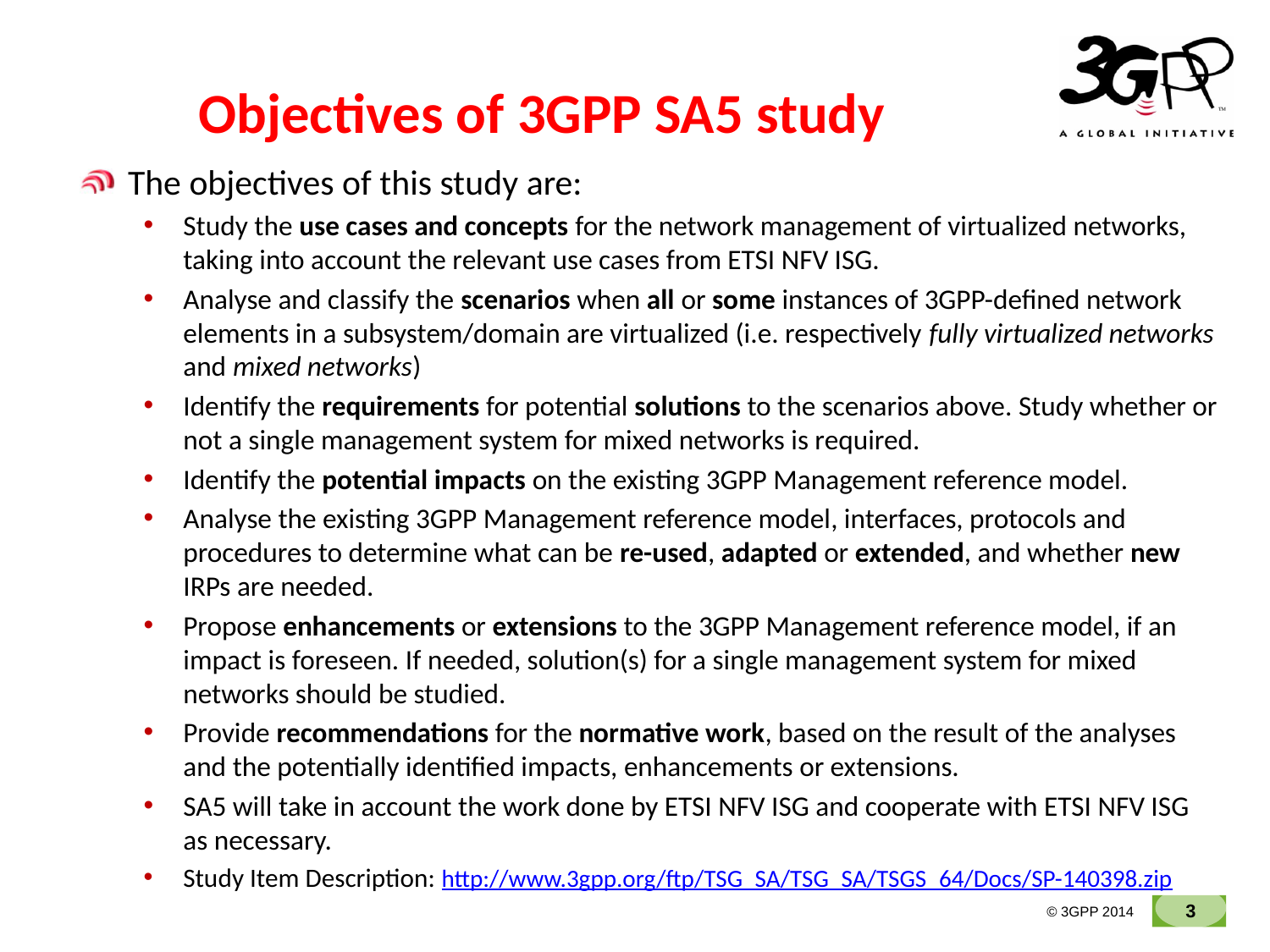

# Objectives of 3GPP SA5 study
The objectives of this study are:
Study the use cases and concepts for the network management of virtualized networks, taking into account the relevant use cases from ETSI NFV ISG.
Analyse and classify the scenarios when all or some instances of 3GPP-defined network elements in a subsystem/domain are virtualized (i.e. respectively fully virtualized networks and mixed networks)
Identify the requirements for potential solutions to the scenarios above. Study whether or not a single management system for mixed networks is required.
Identify the potential impacts on the existing 3GPP Management reference model.
Analyse the existing 3GPP Management reference model, interfaces, protocols and procedures to determine what can be re-used, adapted or extended, and whether new IRPs are needed.
Propose enhancements or extensions to the 3GPP Management reference model, if an impact is foreseen. If needed, solution(s) for a single management system for mixed networks should be studied.
Provide recommendations for the normative work, based on the result of the analyses and the potentially identified impacts, enhancements or extensions.
SA5 will take in account the work done by ETSI NFV ISG and cooperate with ETSI NFV ISG as necessary.
Study Item Description: http://www.3gpp.org/ftp/TSG_SA/TSG_SA/TSGS_64/Docs/SP-140398.zip